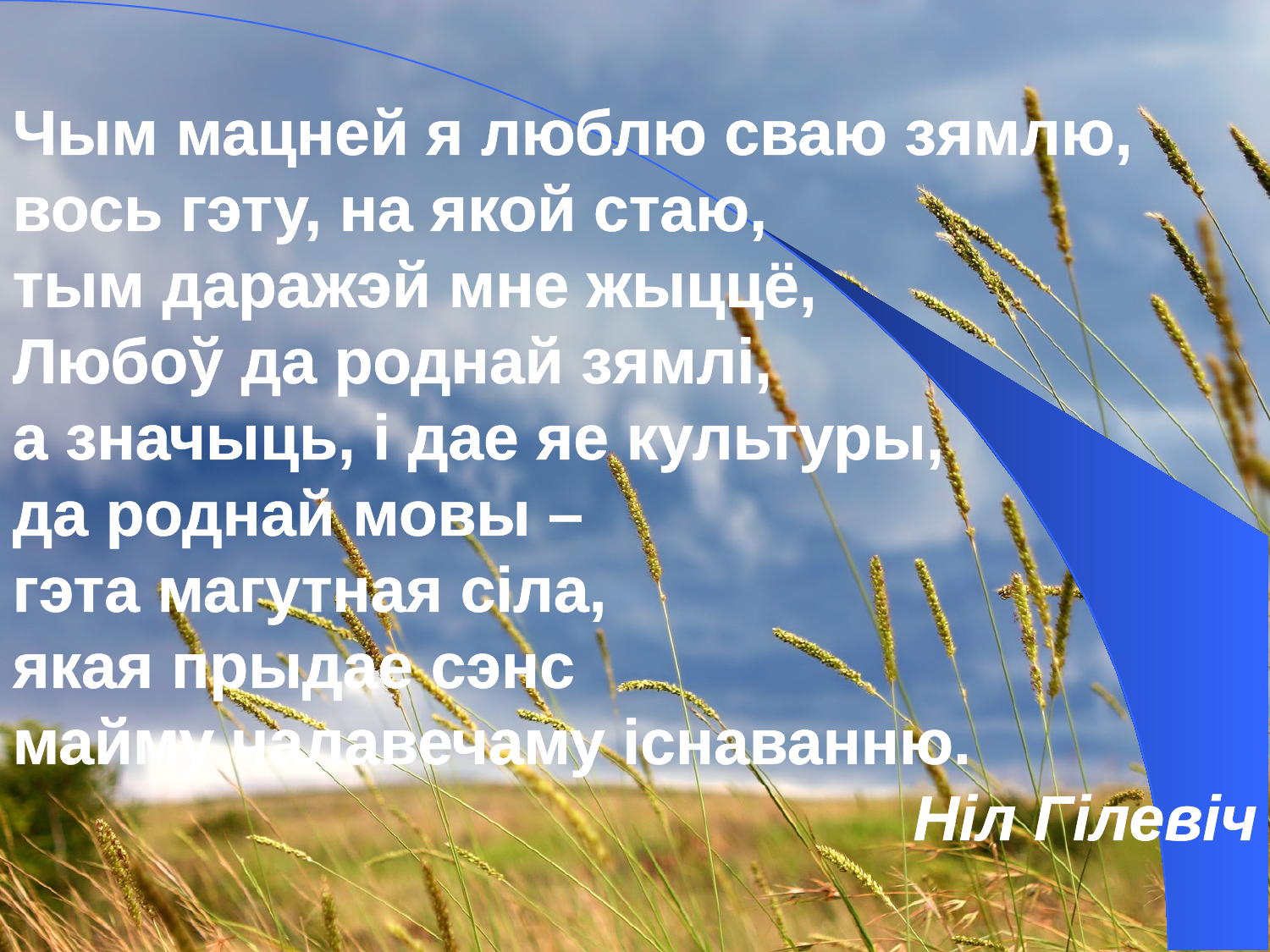

Чым мацней я люблю сваю зямлю,
вось гэту, на якой стаю,
тым даражэй мне жыццё,
Любоў да роднай зямлі,
а значыць, і дае яе культуры,
да роднай мовы –
гэта магутная сіла,
якая прыдае сэнс
майму чалавечаму існаванню.
Ніл Гілевіч